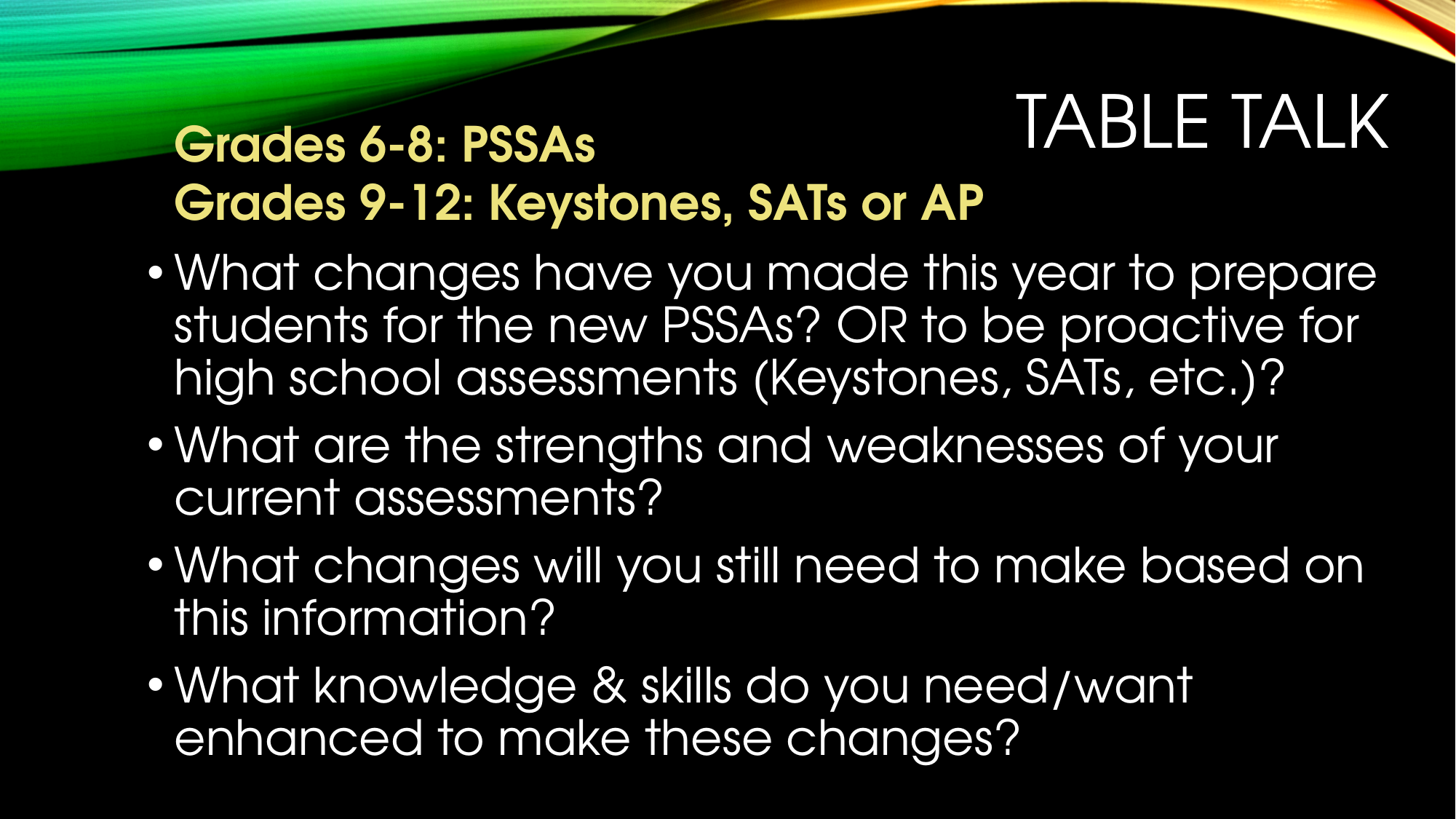

# Table talk
Grades 6-8: PSSAs
Grades 9-12: Keystones, SATs or AP

What changes have you made this year to prepare students for the new PSSAs? OR to be proactive for high school assessments (Keystones, SATs, etc.)?
What are the strengths and weaknesses of your current assessments?
What changes will you still need to make based on this information?
What knowledge & skills do you need/want enhanced to make these changes?